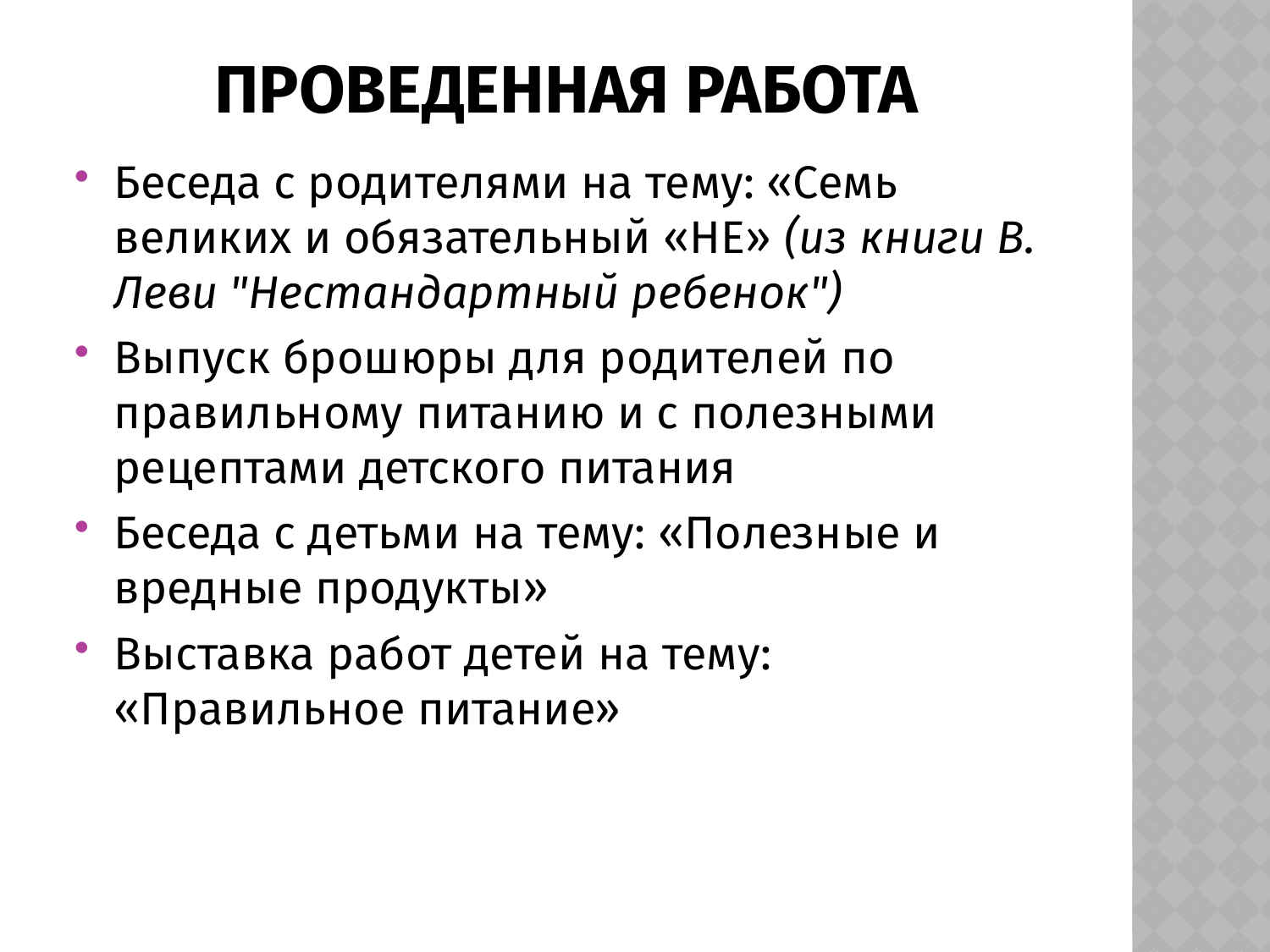

# Проведенная работа
Беседа с родителями на тему: «Семь великих и обязательный «НЕ» (из книги В. Леви "Нестандартный ребенок")
Выпуск брошюры для родителей по правильному питанию и с полезными рецептами детского питания
Беседа с детьми на тему: «Полезные и вредные продукты»
Выставка работ детей на тему: «Правильное питание»